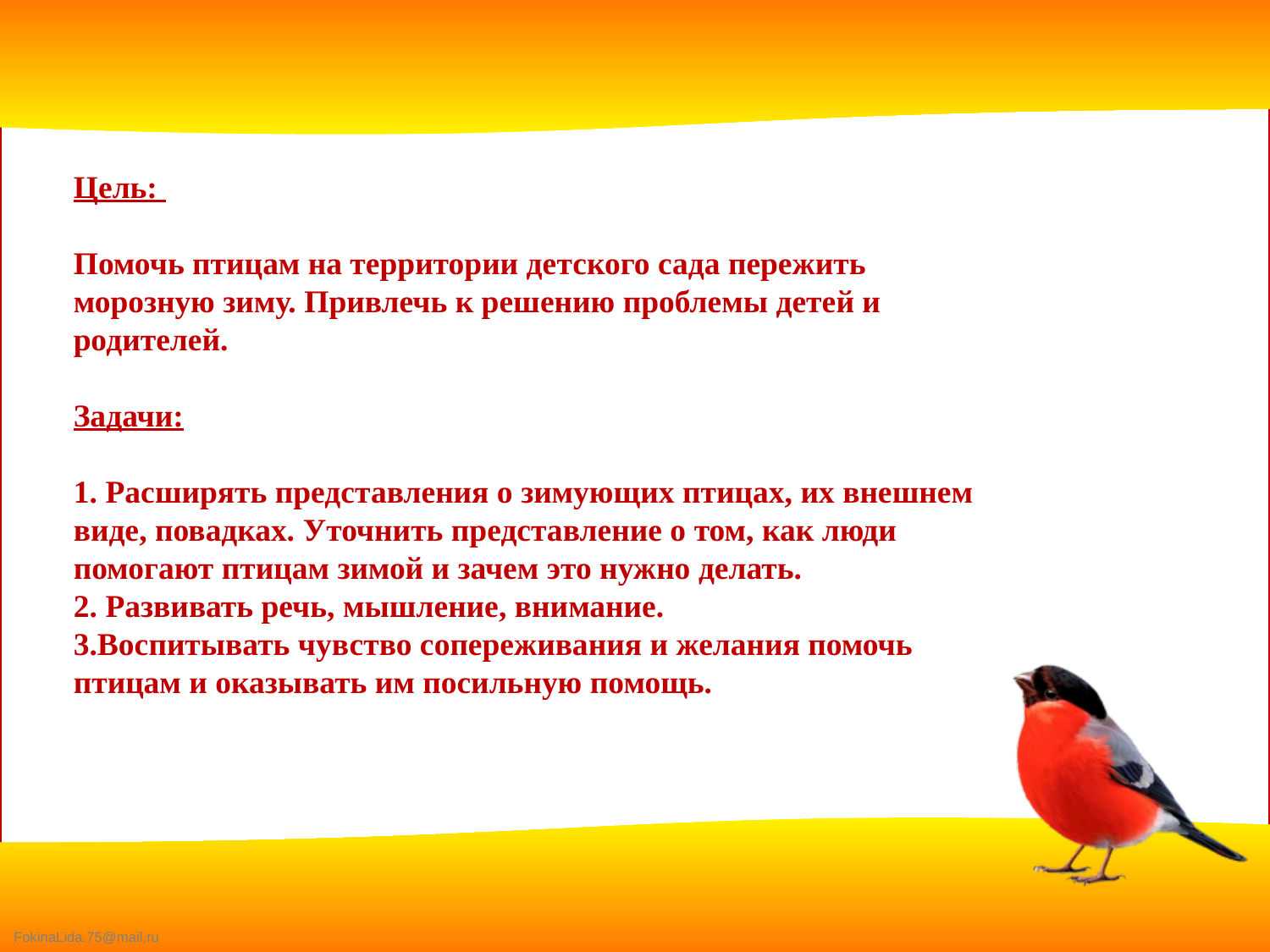

Цель:

Помочь птицам на территории детского сада пережить морозную зиму. Привлечь к решению проблемы детей и родителей.

Задачи:

1. Расширять представления о зимующих птицах, их внешнем виде, повадках. Уточнить представление о том, как люди помогают птицам зимой и зачем это нужно делать.
2. Развивать речь, мышление, внимание.
3.Воспитывать чувство сопереживания и желания помочь птицам и оказывать им посильную помощь.